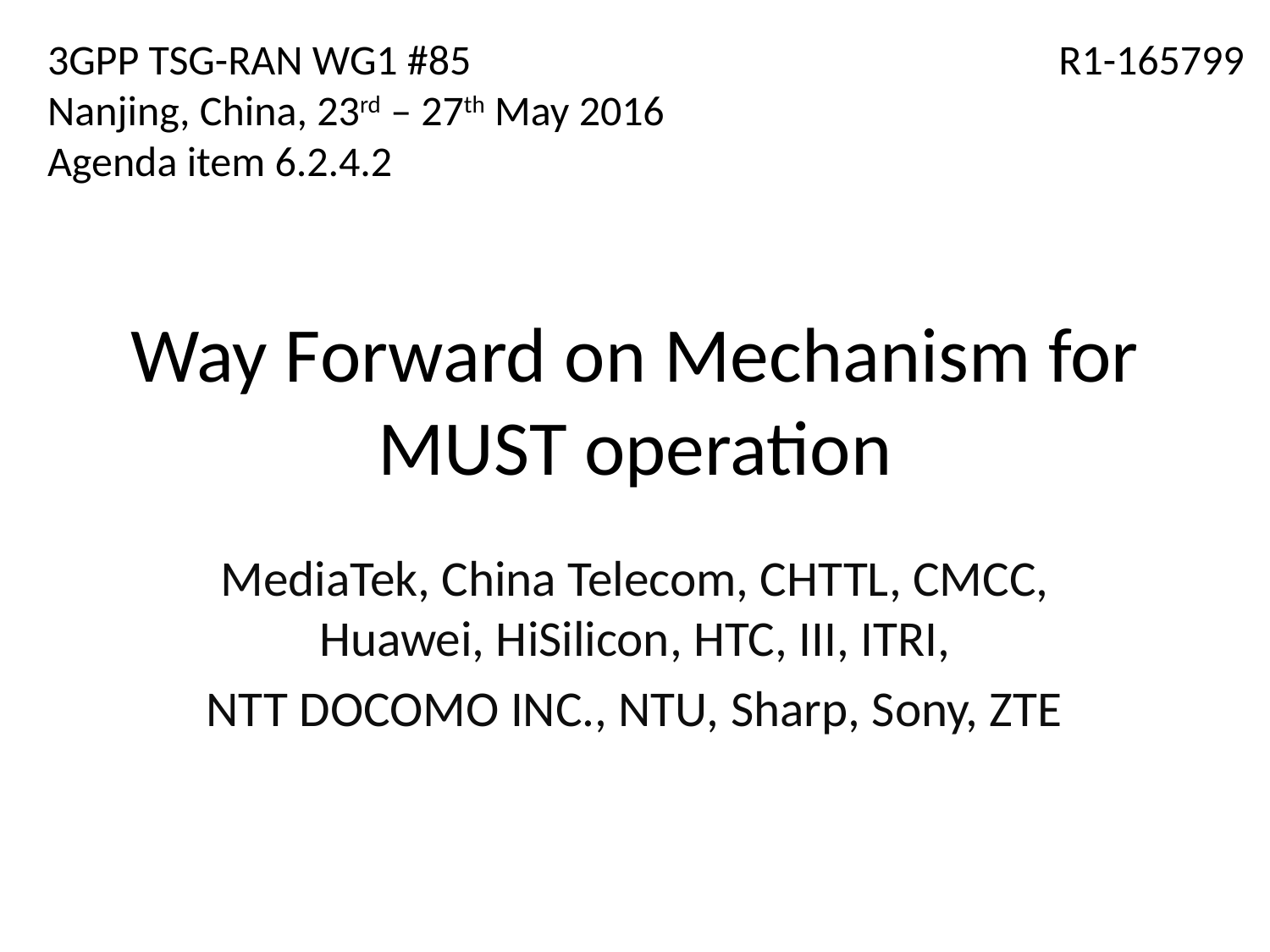

3GPP TSG-RAN WG1 #85
Nanjing, China, 23rd – 27th May 2016
Agenda item 6.2.4.2
R1-165799
# Way Forward on Mechanism for MUST operation
MediaTek, China Telecom, CHTTL, CMCC, Huawei, HiSilicon, HTC, III, ITRI,
NTT DOCOMO INC., NTU, Sharp, Sony, ZTE